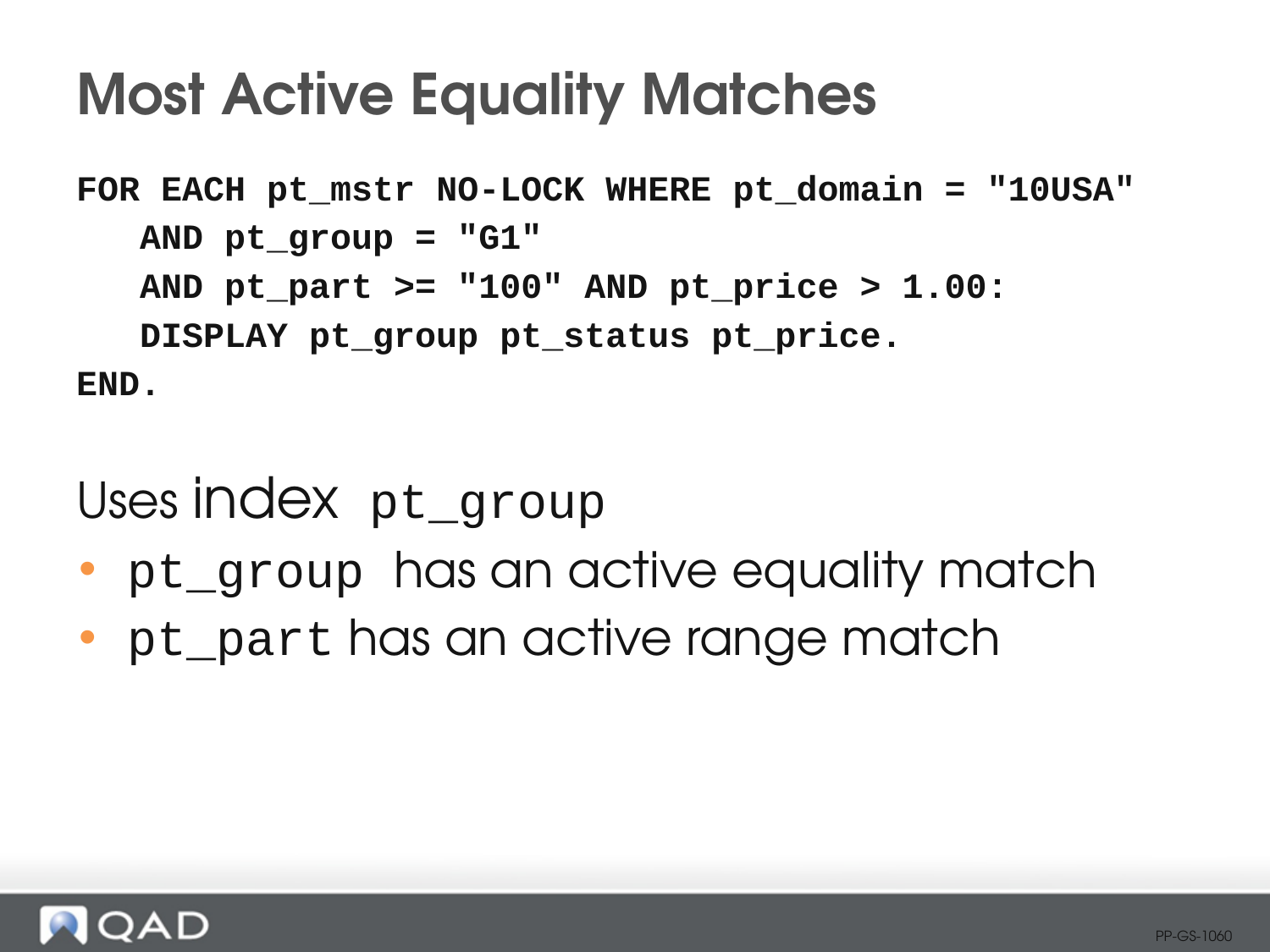

# Most Active Equality Matches
FOR EACH pt_mstr NO-LOCK WHERE pt_domain = "10USA"
   AND pt_group = "G1"
   AND pt_part >= "100" AND pt_price > 1.00:
   DISPLAY pt_group pt_status pt_price.
END.

Uses index pt_group
pt_group has an active equality match
pt_part has an active range match

PP-GS-1060